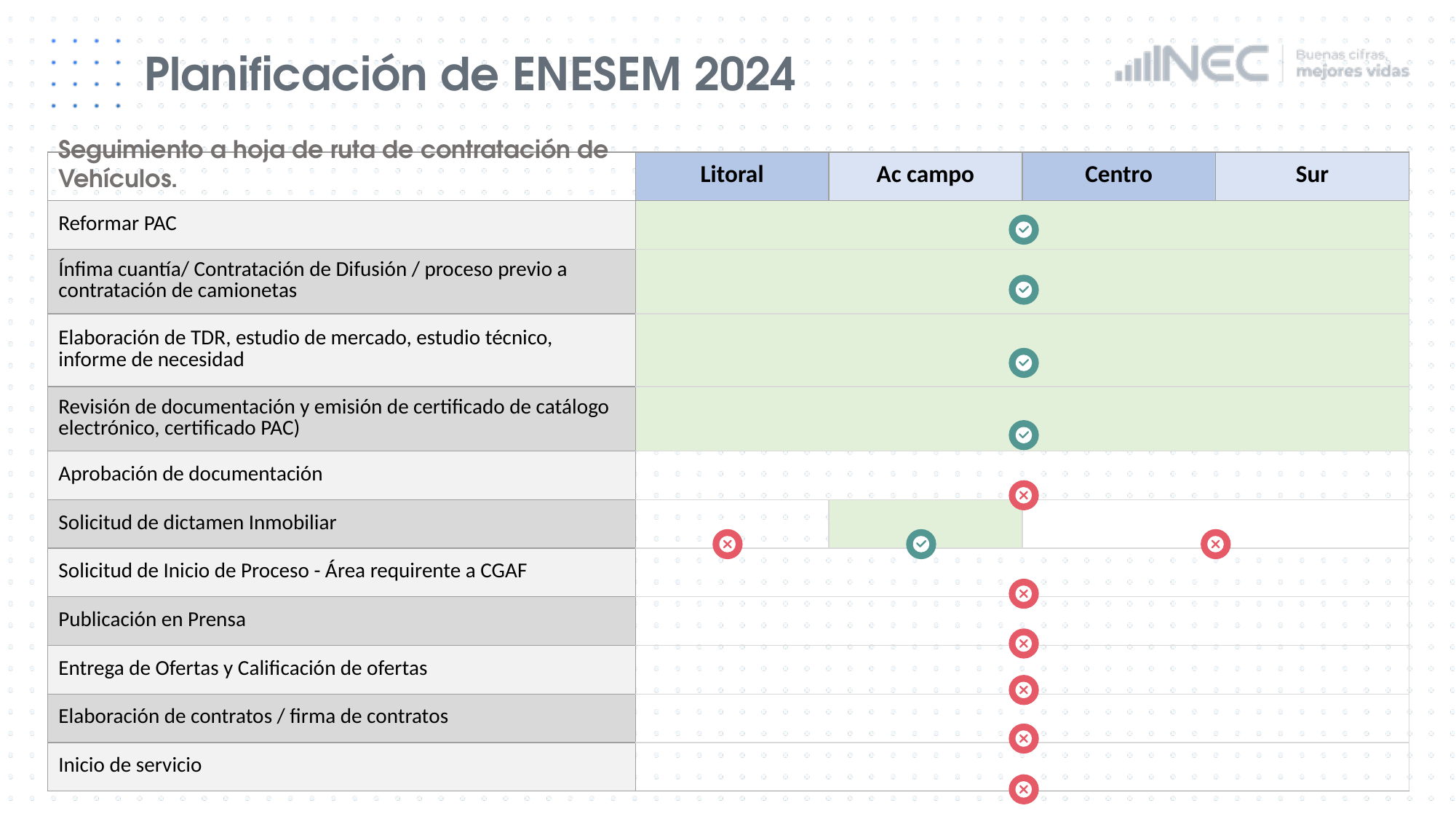

# Planificación de ENESEM 2024
Seguimiento a hoja de ruta de contratación de Vehículos.
|  | Litoral | Ac campo | Centro | Sur |
| --- | --- | --- | --- | --- |
| Reformar PAC |  |  |  |  |
| Ínfima cuantía/ Contratación de Difusión / proceso previo a contratación de camionetas |  |  |  |  |
| Elaboración de TDR, estudio de mercado, estudio técnico, informe de necesidad |  |  |  |  |
| Revisión de documentación y emisión de certificado de catálogo electrónico, certificado PAC) |  |  |  |  |
| Aprobación de documentación |  |  |  |  |
| Solicitud de dictamen Inmobiliar |  |  |  |  |
| Solicitud de Inicio de Proceso - Área requirente a CGAF |  |  |  |  |
| Publicación en Prensa |  |  |  |  |
| Entrega de Ofertas y Calificación de ofertas |  |  |  |  |
| Elaboración de contratos / firma de contratos |  |  |  |  |
| Inicio de servicio |  |  |  |  |